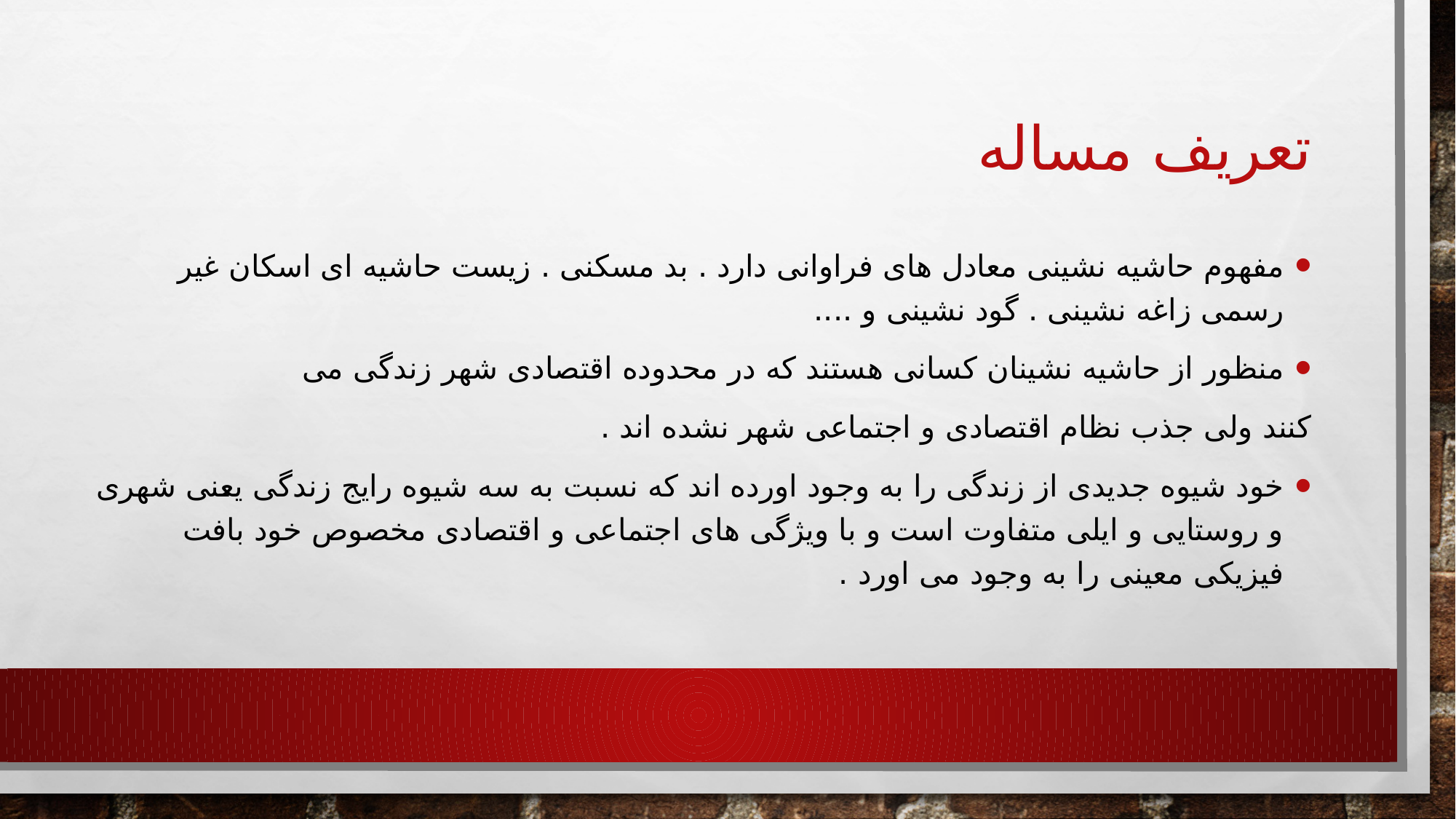

# تعریف مساله
مفهوم حاشیه نشینی معادل های فراوانی دارد . بد مسکنی . زیست حاشیه ای اسکان غیر رسمی زاغه نشینی . گود نشینی و ....
منظور از حاشیه نشینان کسانی هستند که در محدوده اقتصادی شهر زندگی می
کنند ولی جذب نظام اقتصادی و اجتماعی شهر نشده اند .
خود شیوه جدیدی از زندگی را به وجود اورده اند که نسبت به سه شیوه رایج زندگی یعنی شهری و روستایی و ایلی متفاوت است و با ویژگی های اجتماعی و اقتصادی مخصوص خود بافت فیزیکی معینی را به وجود می اورد .